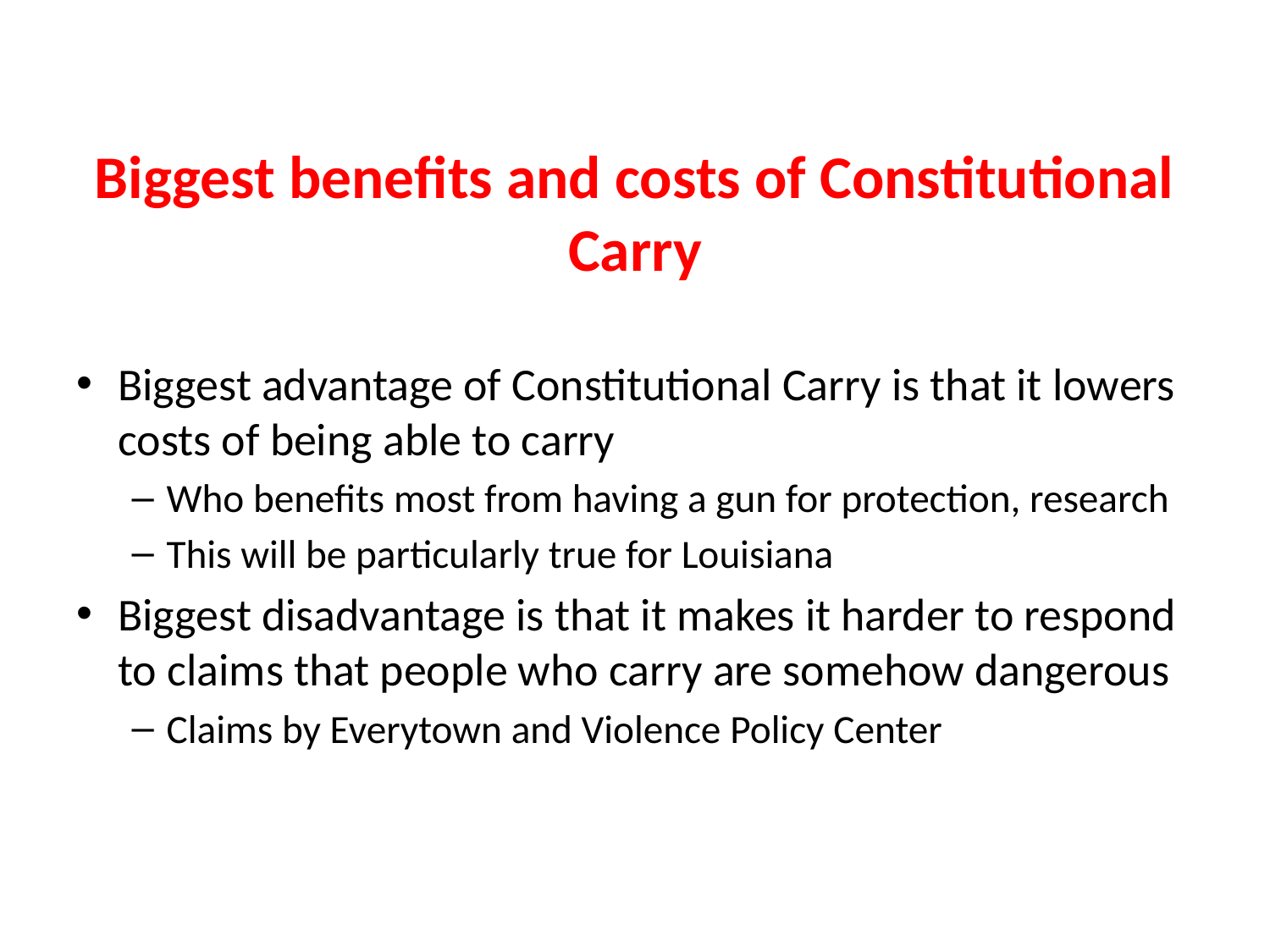

# Biggest benefits and costs of Constitutional Carry
Biggest advantage of Constitutional Carry is that it lowers costs of being able to carry
Who benefits most from having a gun for protection, research
This will be particularly true for Louisiana
Biggest disadvantage is that it makes it harder to respond to claims that people who carry are somehow dangerous
Claims by Everytown and Violence Policy Center